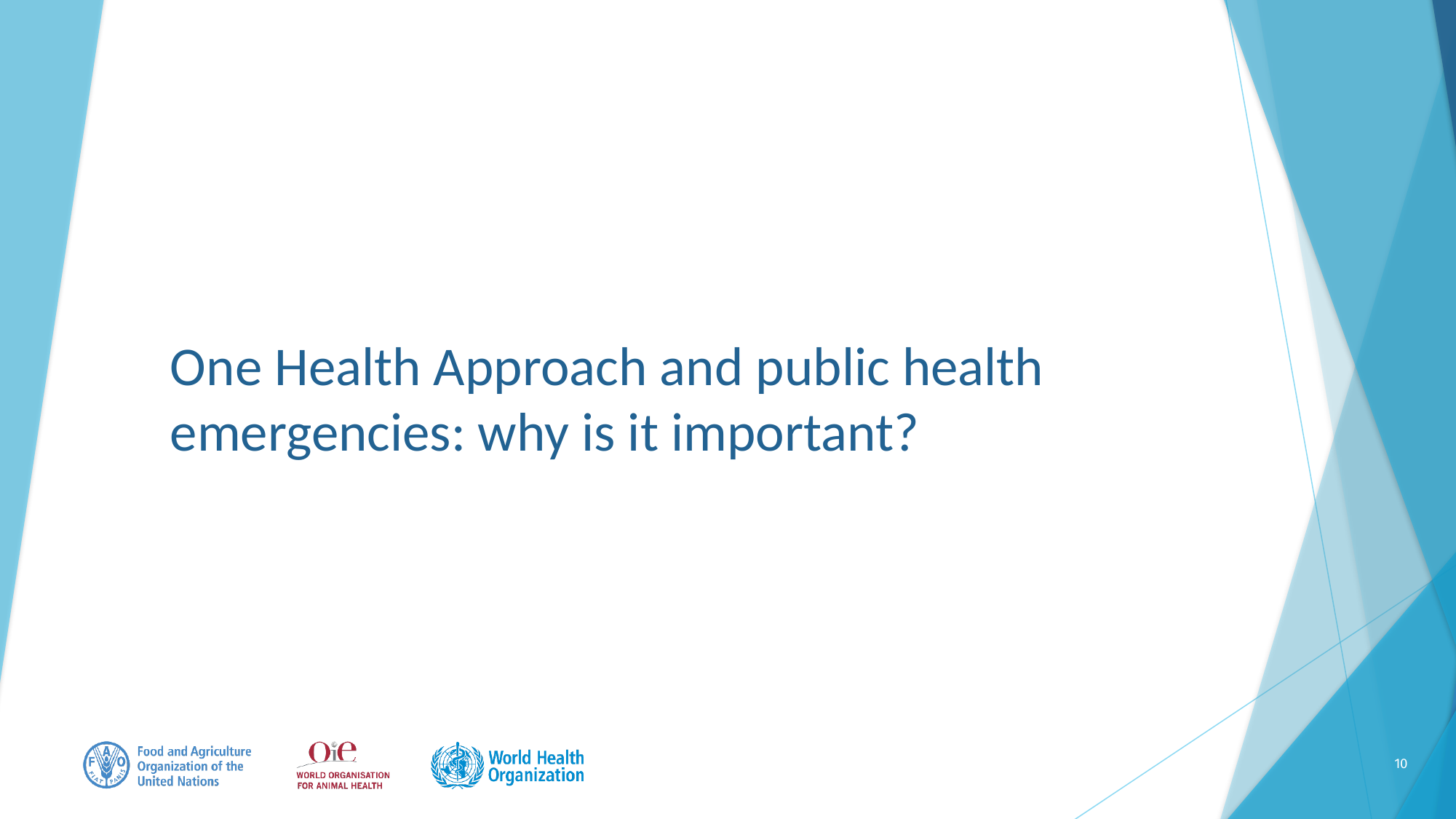

# One Health Approach and public health emergencies: why is it important?
10